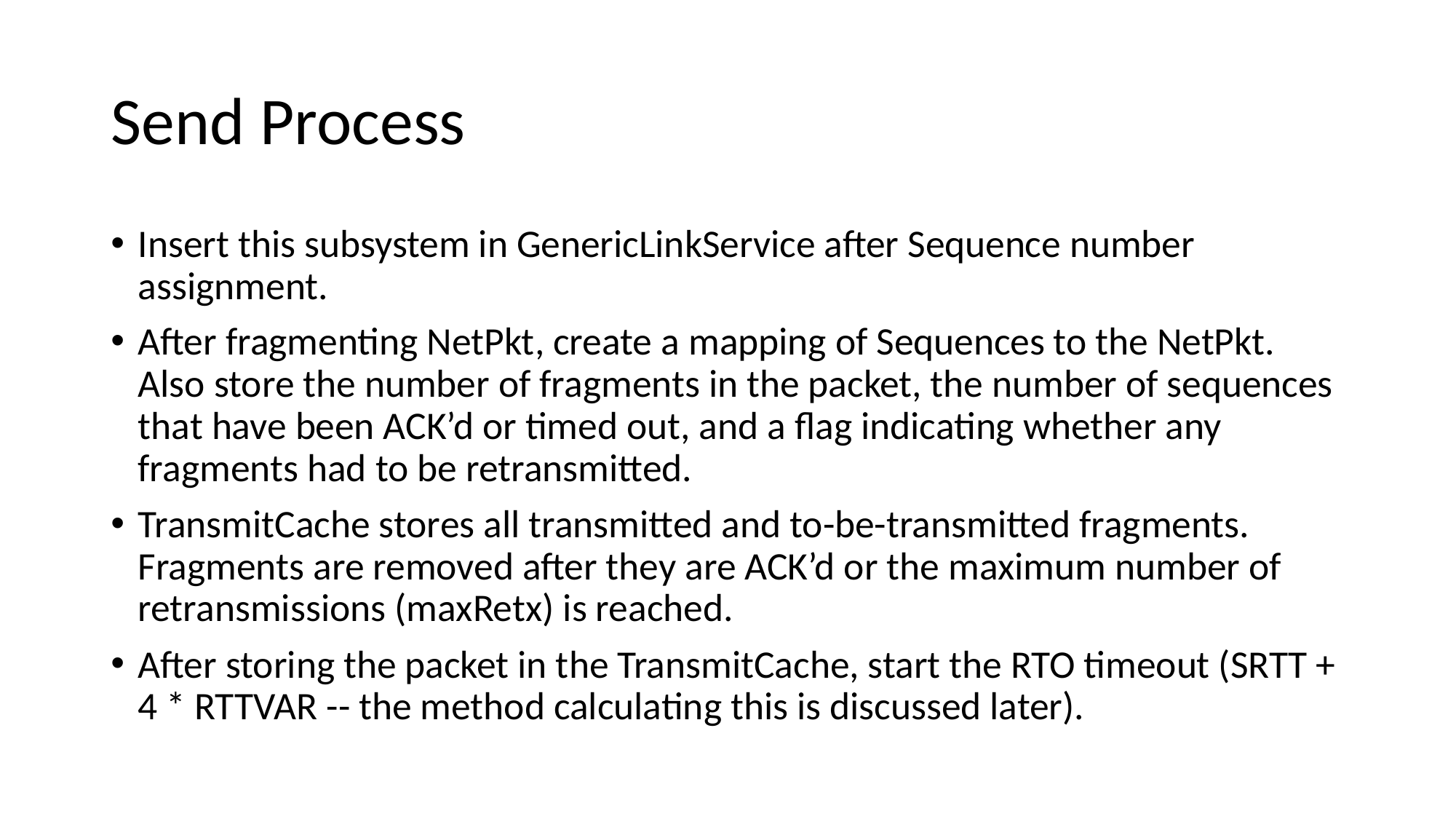

# Send Process
Insert this subsystem in GenericLinkService after Sequence number assignment.
After fragmenting NetPkt, create a mapping of Sequences to the NetPkt. Also store the number of fragments in the packet, the number of sequences that have been ACK’d or timed out, and a flag indicating whether any fragments had to be retransmitted.
TransmitCache stores all transmitted and to-be-transmitted fragments. Fragments are removed after they are ACK’d or the maximum number of retransmissions (maxRetx) is reached.
After storing the packet in the TransmitCache, start the RTO timeout (SRTT + 4 * RTTVAR -- the method calculating this is discussed later).